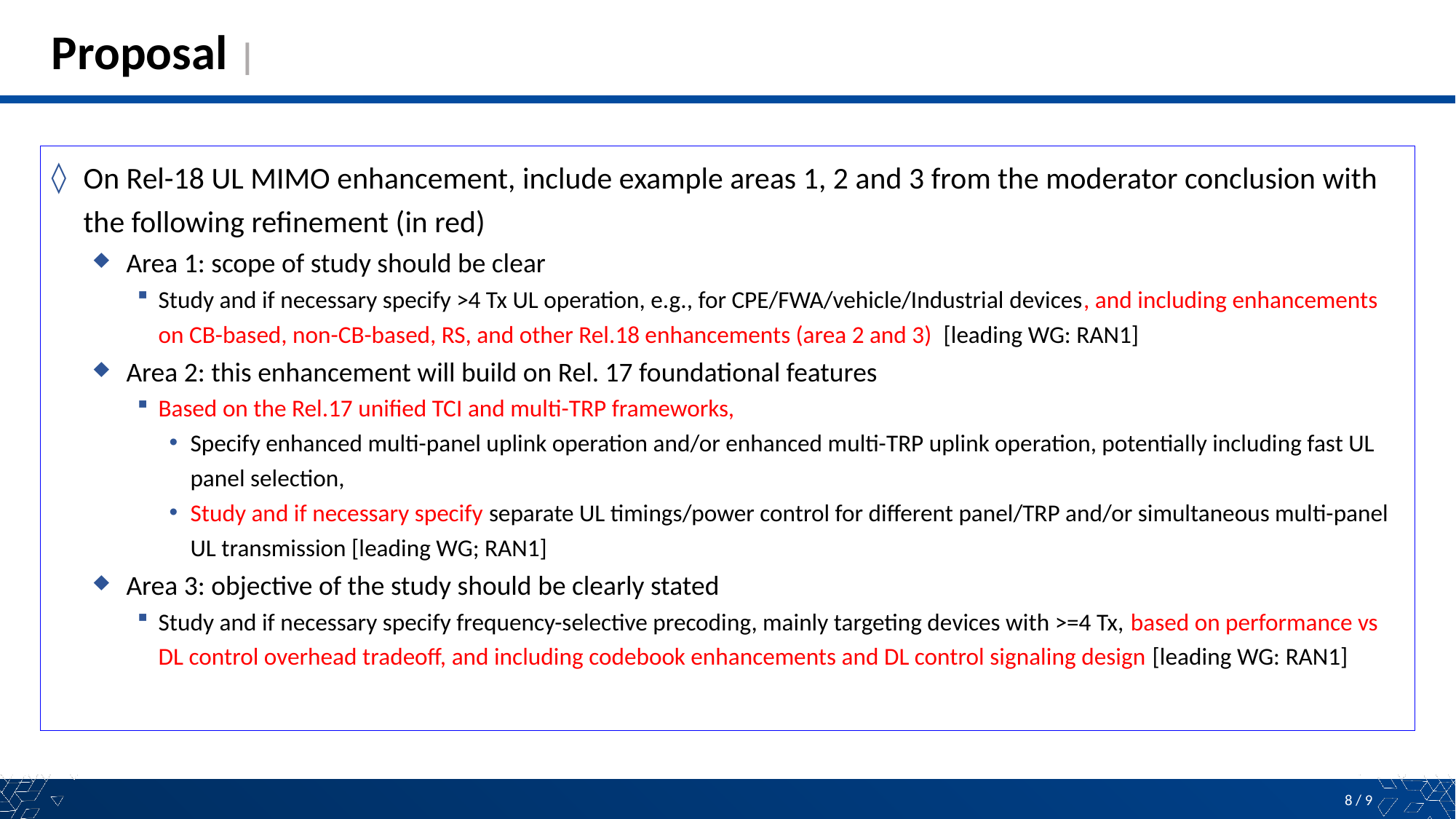

# Proposal |
On Rel-18 UL MIMO enhancement, include example areas 1, 2 and 3 from the moderator conclusion with the following refinement (in red)
Area 1: scope of study should be clear
Study and if necessary specify >4 Tx UL operation, e.g., for CPE/FWA/vehicle/Industrial devices, and including enhancements on CB-based, non-CB-based, RS, and other Rel.18 enhancements (area 2 and 3)  [leading WG: RAN1]
Area 2: this enhancement will build on Rel. 17 foundational features
Based on the Rel.17 unified TCI and multi-TRP frameworks,
Specify enhanced multi-panel uplink operation and/or enhanced multi-TRP uplink operation, potentially including fast UL panel selection,
Study and if necessary specify separate UL timings/power control for different panel/TRP and/or simultaneous multi-panel UL transmission [leading WG; RAN1]
Area 3: objective of the study should be clearly stated
Study and if necessary specify frequency-selective precoding, mainly targeting devices with >=4 Tx, based on performance vs DL control overhead tradeoff, and including codebook enhancements and DL control signaling design [leading WG: RAN1]